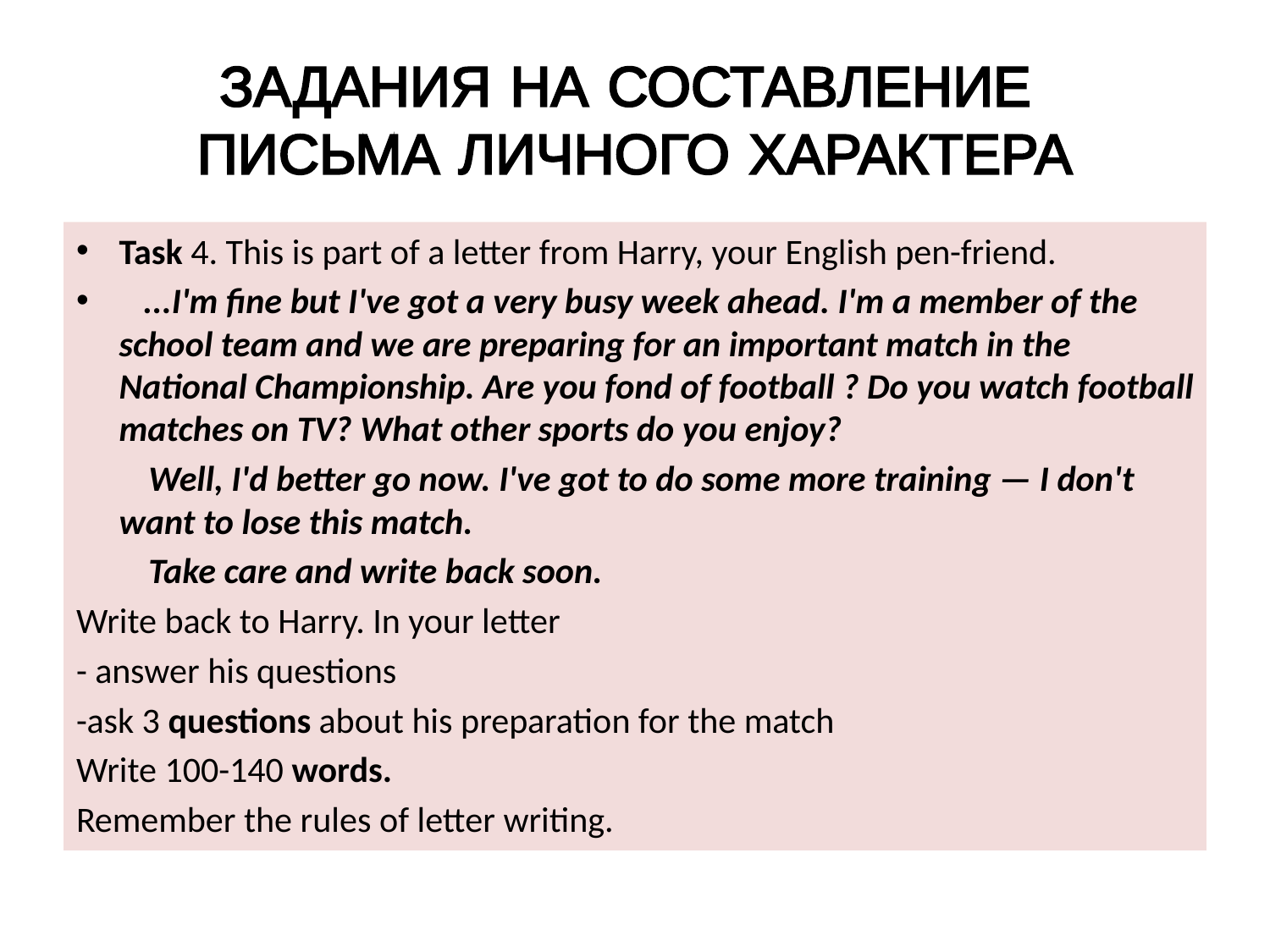

# ЗАДАНИЯ НА СОСТАВЛЕНИЕ ПИСЬМА ЛИЧНОГО ХАРАКТЕРА
Task 4. This is part of a letter from Harry, your English pen-friend.
   ...I'm fine but I've got a very busy week ahead. I'm a member of the school team and we are preparing for an important match in the National Championship. Are you fond of football ? Do you watch football matches on TV? What other sports do you enjoy?
         Well, I'd better go now. I've got to do some more training — I don't want to lose this match.
         Take care and write back soon.
Write back to Harry. In your letter
- answer his questions
-ask 3 questions about his preparation for the match
Write 100-140 words.
Remember the rules of letter writing.